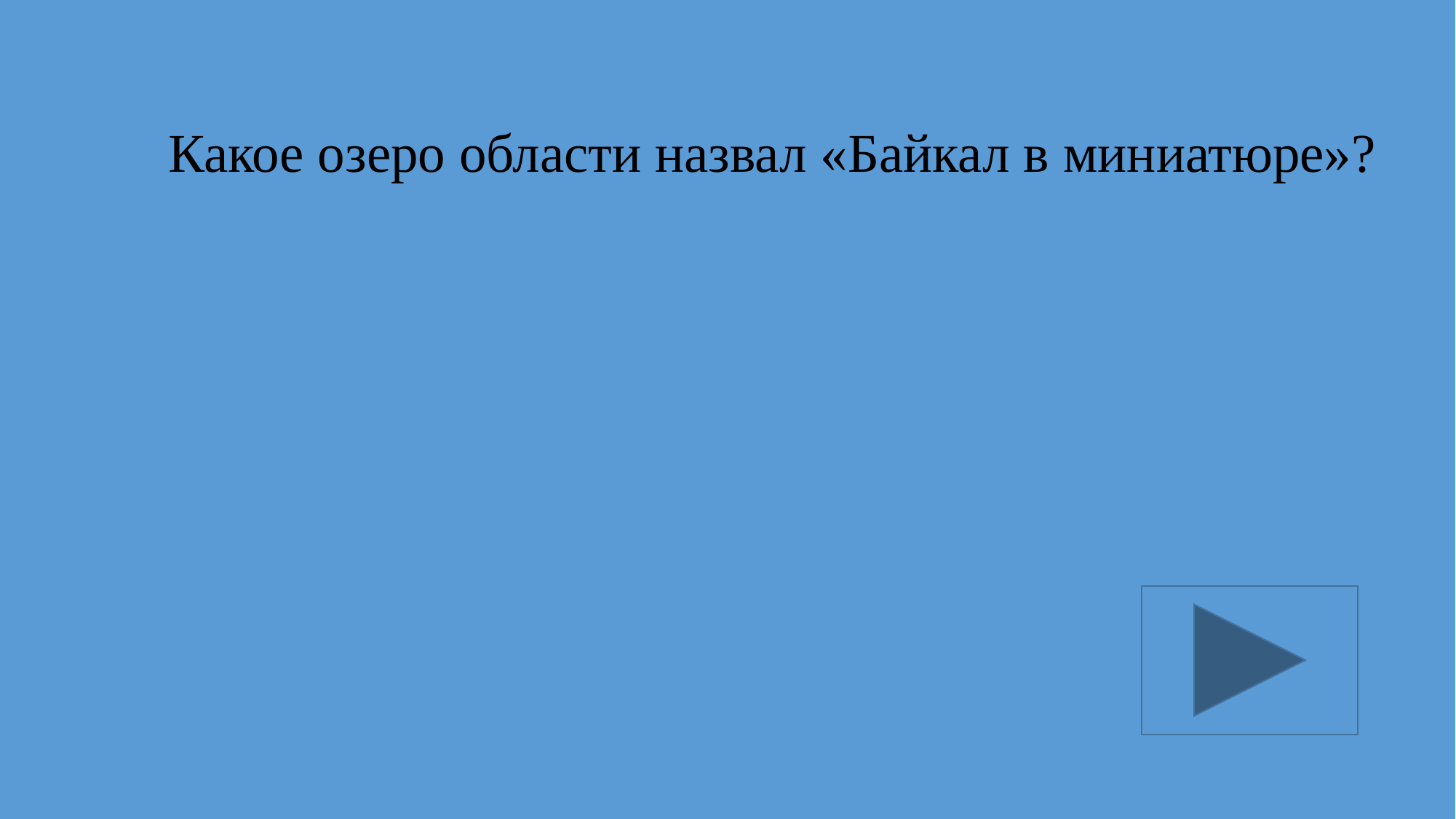

Какое озеро области назвал «Байкал в миниатюре»?